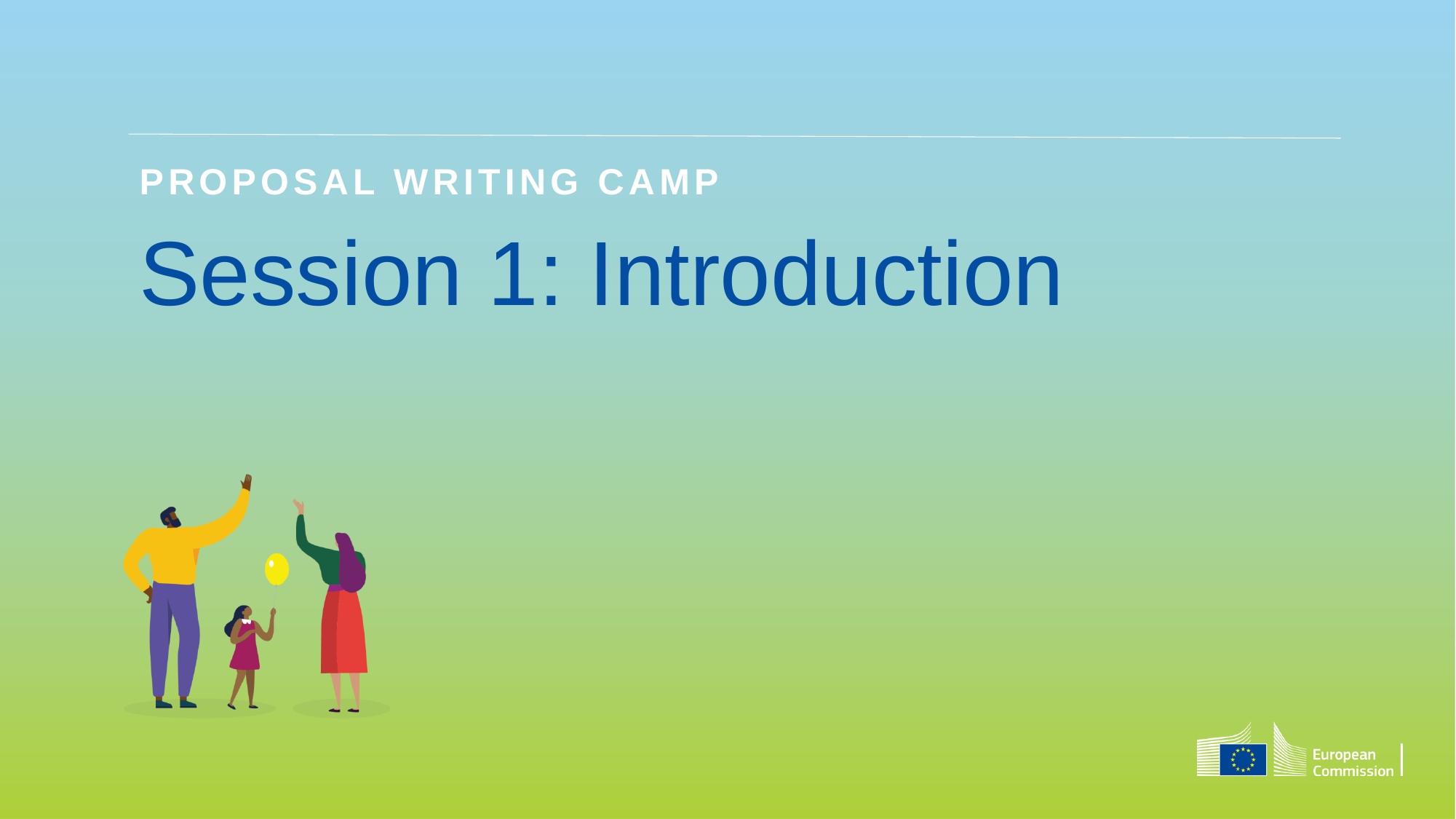

Proposal Writing Camp
# Session 1: Introduction